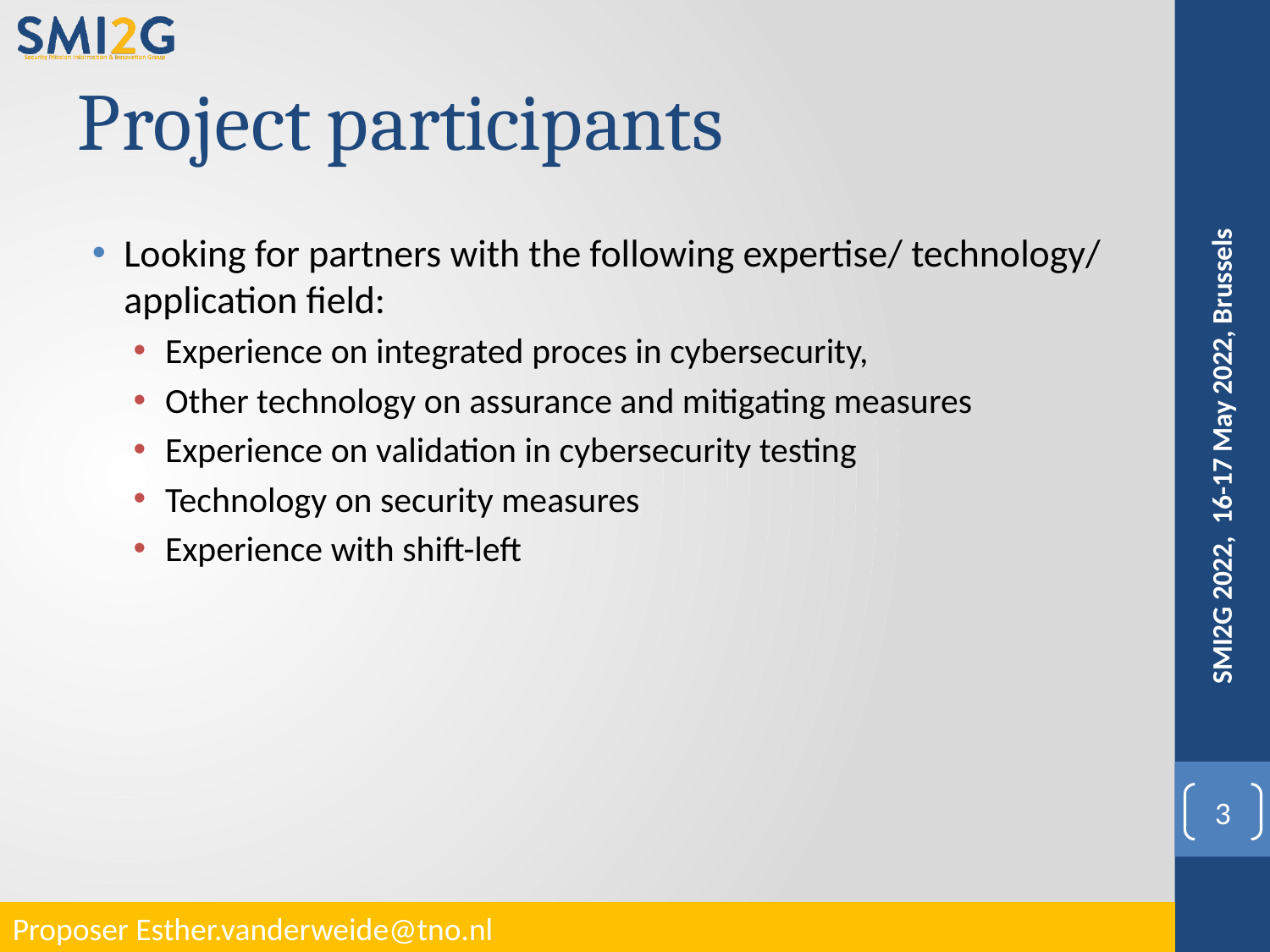

# Project participants
Looking for partners with the following expertise/ technology/ application field:
Experience on integrated proces in cybersecurity,
Other technology on assurance and mitigating measures
Experience on validation in cybersecurity testing
Technology on security measures
Experience with shift-left
SMI2G 2022,  16-17 May 2022, Brussels
3
Proposer Esther.vanderweide@tno.nl